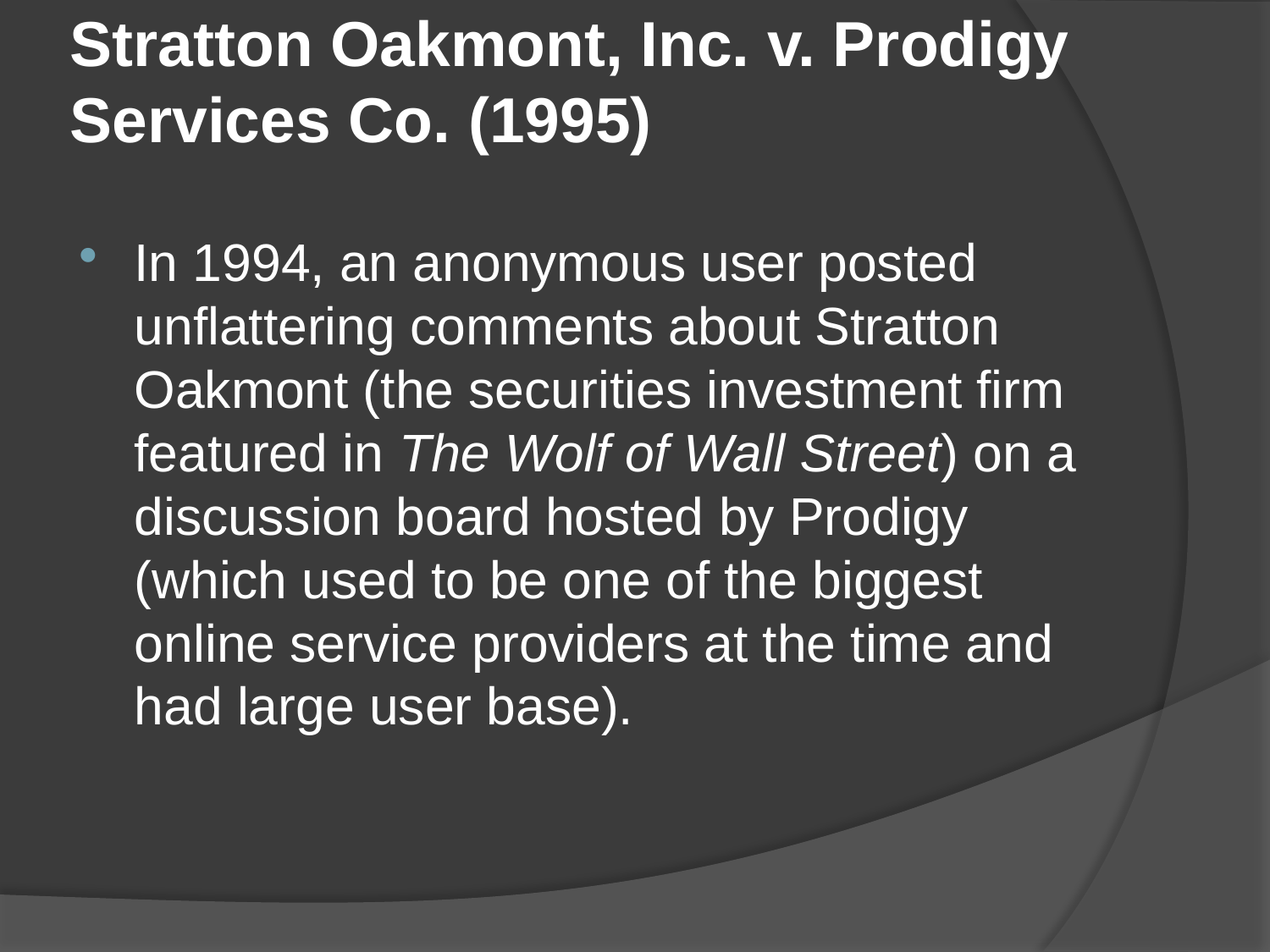

# Stratton Oakmont, Inc. v. Prodigy Services Co. (1995)
In 1994, an anonymous user posted unflattering comments about Stratton Oakmont (the securities investment firm featured in The Wolf of Wall Street) on a discussion board hosted by Prodigy (which used to be one of the biggest online service providers at the time and had large user base).